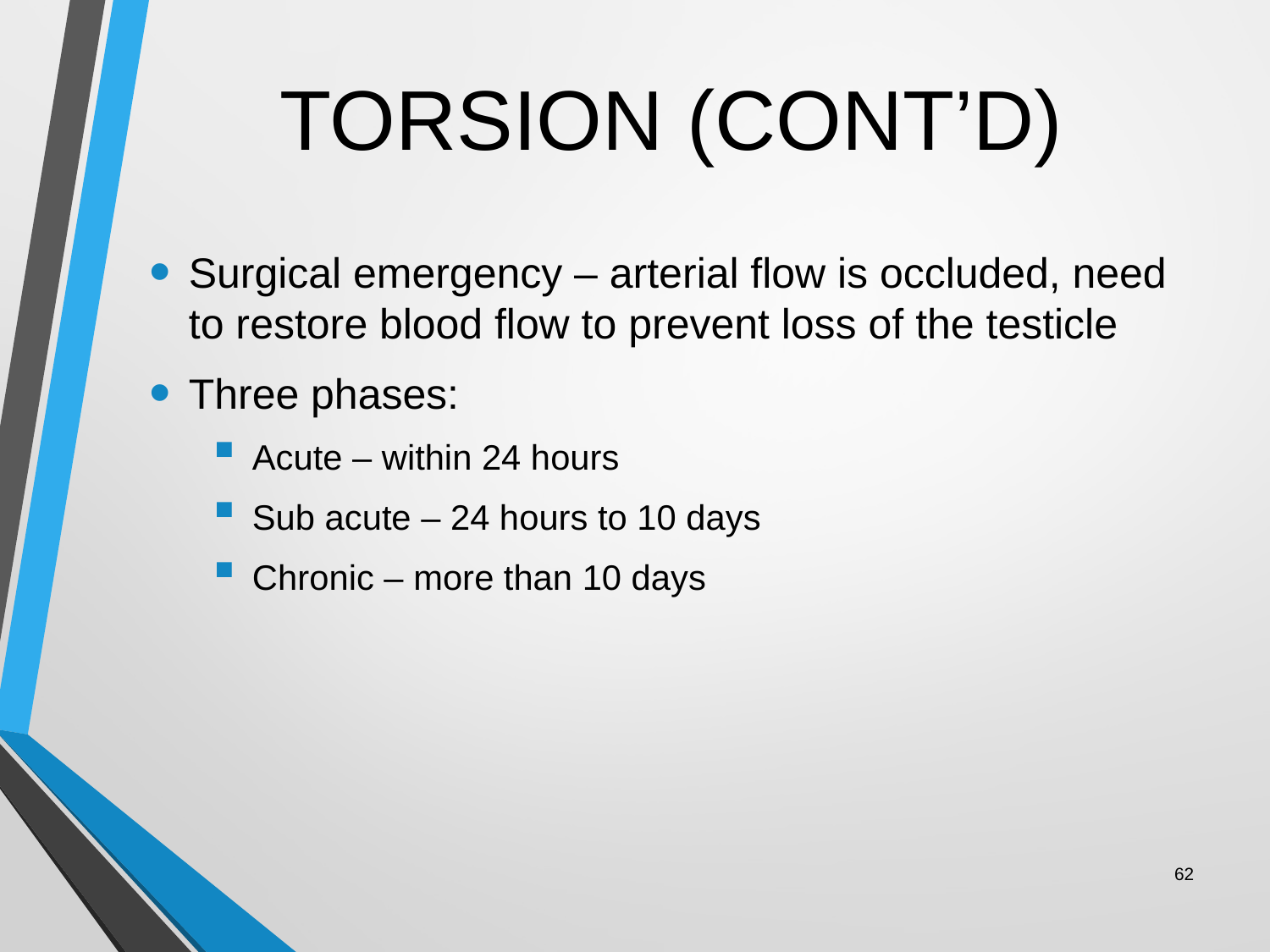

# TORSION (CONT’D)
Surgical emergency – arterial flow is occluded, need to restore blood flow to prevent loss of the testicle
Three phases:
Acute – within 24 hours
Sub acute – 24 hours to 10 days
Chronic – more than 10 days
62